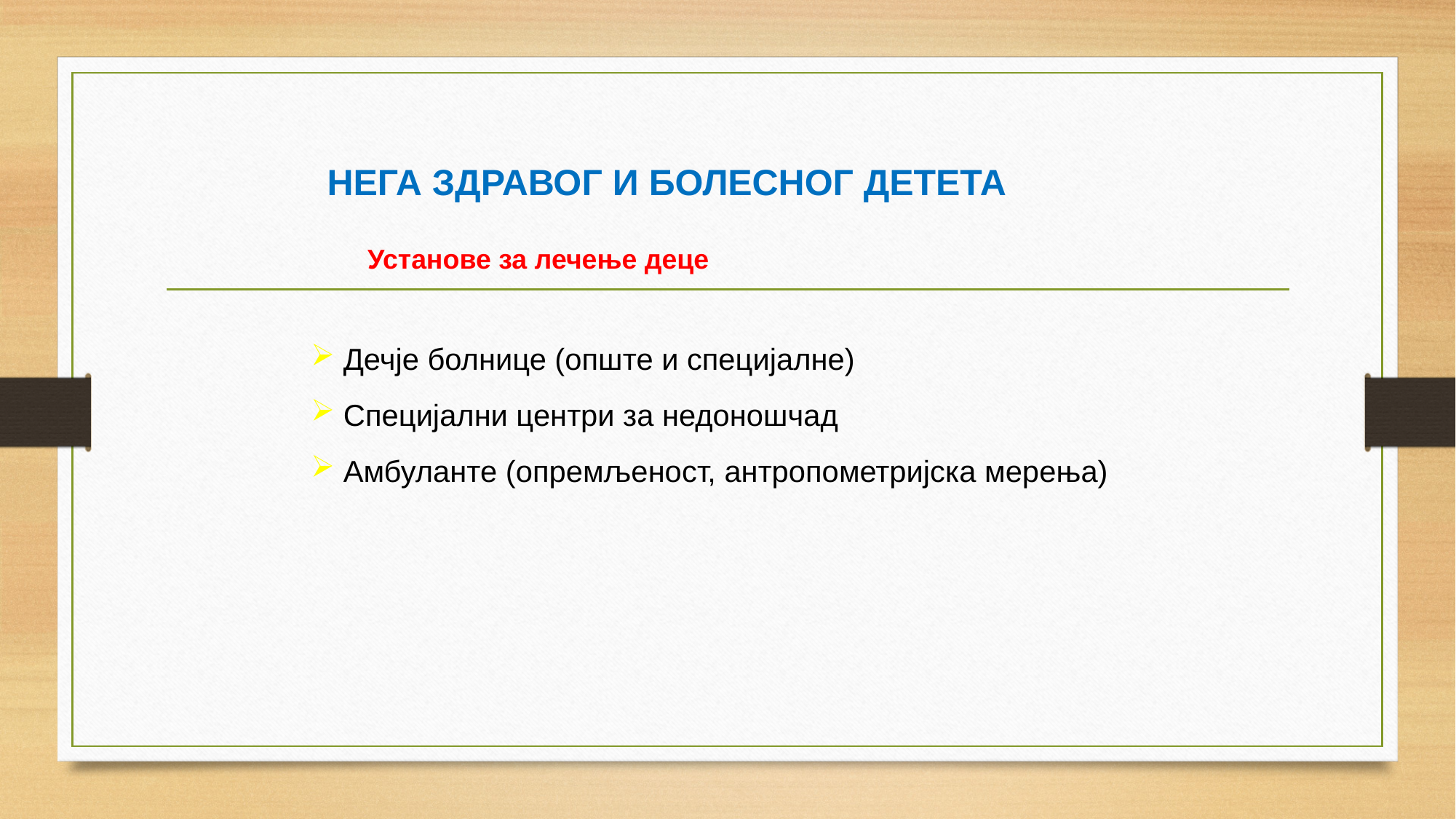

НЕГА ЗДРАВОГ И БОЛЕСНОГ ДЕТЕТА
Установе за лечење деце
 Дечје болнице (опште и специјалне)
 Специјални центри за недоношчад
 Амбуланте (опремљеност, антропометријска мерења)